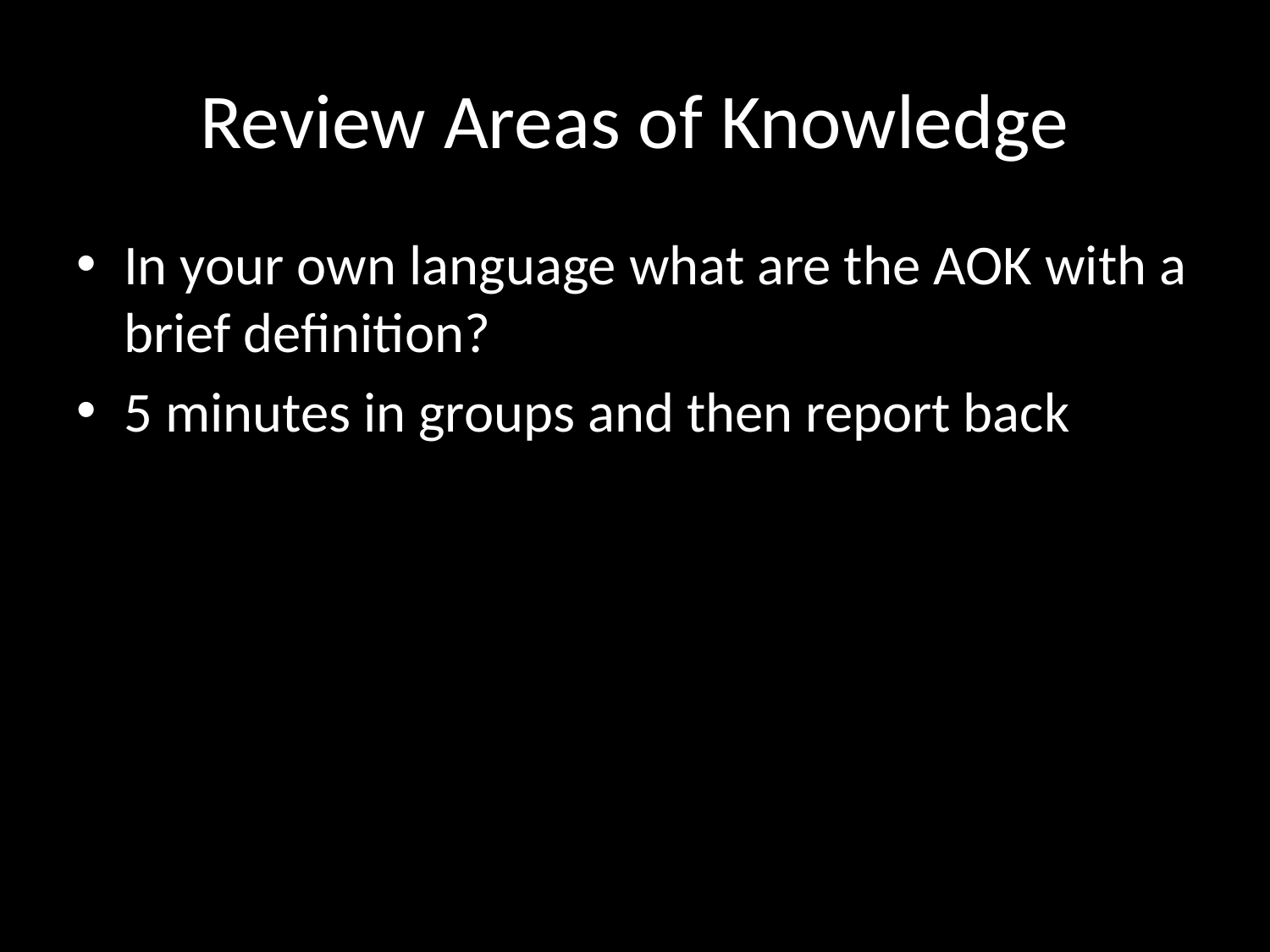

# Review Areas of Knowledge
In your own language what are the AOK with a brief definition?
5 minutes in groups and then report back